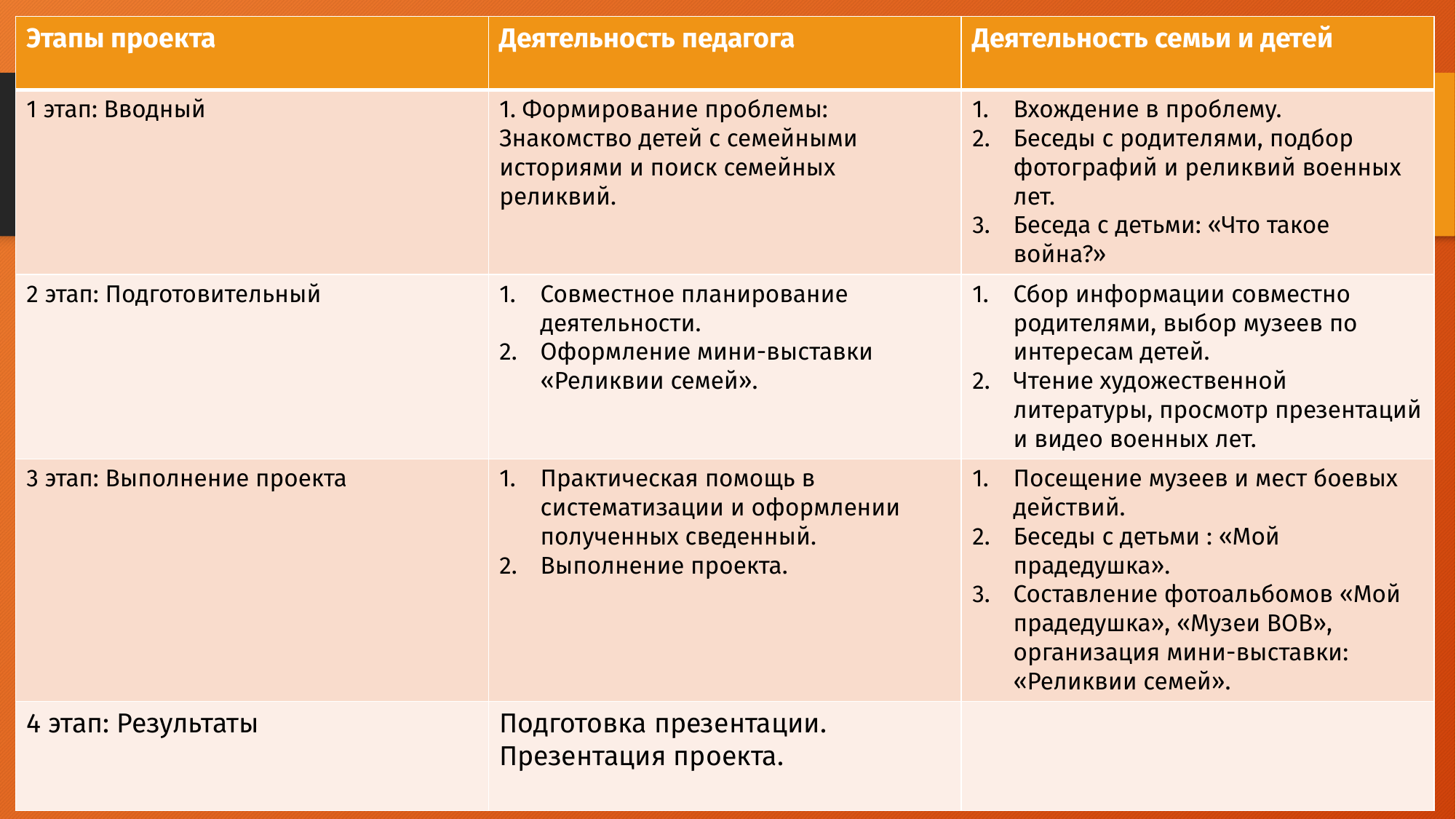

| Этапы проекта | Деятельность педагога | Деятельность семьи и детей |
| --- | --- | --- |
| 1 этап: Вводный | 1. Формирование проблемы: Знакомство детей с семейными историями и поиск семейных реликвий. | Вхождение в проблему. Беседы с родителями, подбор фотографий и реликвий военных лет. Беседа с детьми: «Что такое война?» |
| 2 этап: Подготовительный | Совместное планирование деятельности. Оформление мини-выставки «Реликвии семей». | Сбор информации совместно родителями, выбор музеев по интересам детей. Чтение художественной литературы, просмотр презентаций и видео военных лет. |
| 3 этап: Выполнение проекта | Практическая помощь в систематизации и оформлении полученных сведенный. Выполнение проекта. | Посещение музеев и мест боевых действий. Беседы с детьми : «Мой прадедушка». Составление фотоальбомов «Мой прадедушка», «Музеи ВОВ», организация мини-выставки: «Реликвии семей». |
| 4 этап: Результаты | Подготовка презентации. Презентация проекта. |  |
#